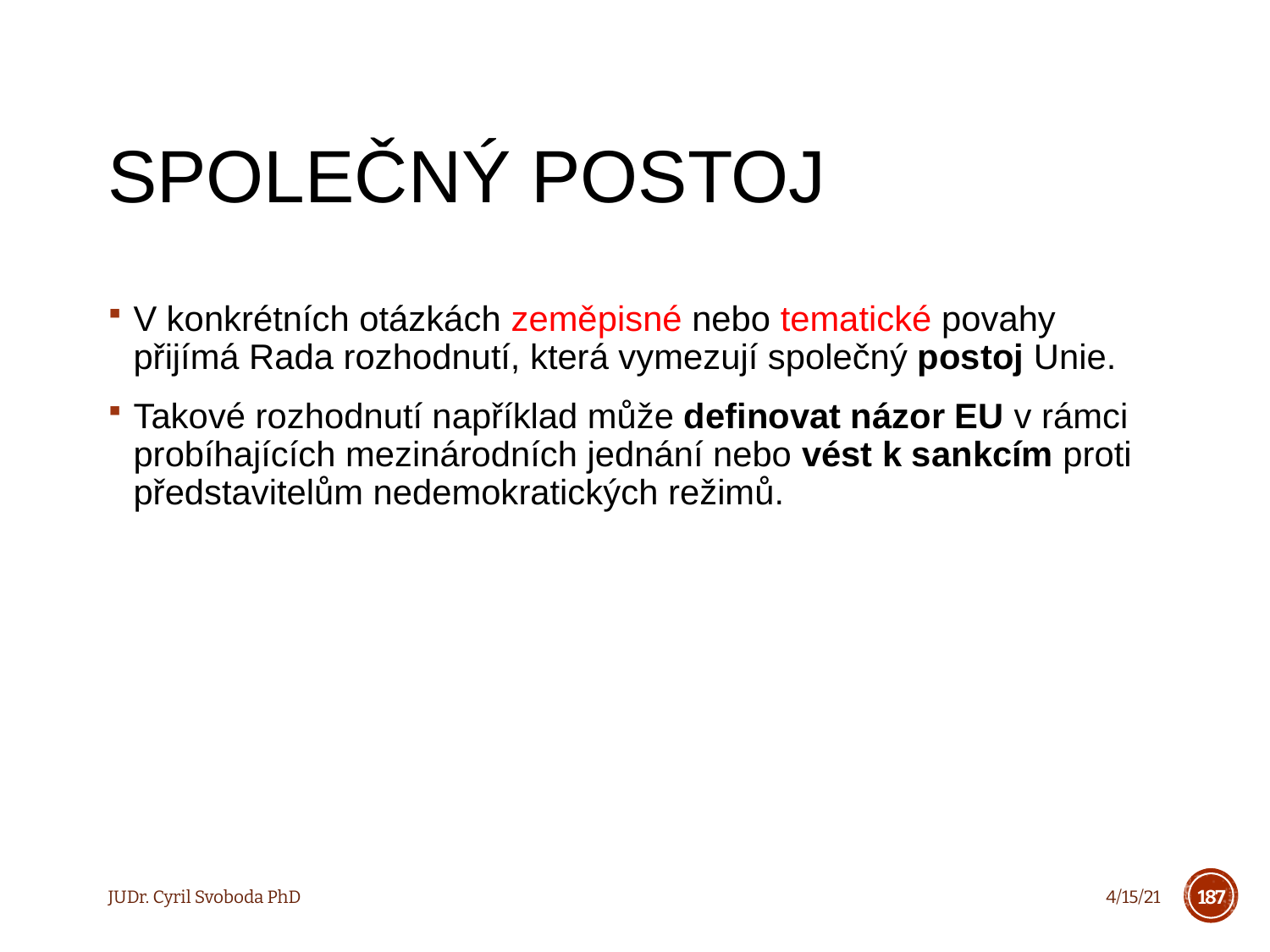

# Společný postoj
V konkrétních otázkách zeměpisné nebo tematické povahy přijímá Rada rozhodnutí, která vymezují společný postoj Unie.
Takové rozhodnutí například může definovat názor EU v rámci probíhajících mezinárodních jednání nebo vést k sankcím proti představitelům nedemokratických režimů.
JUDr. Cyril Svoboda PhD
4/15/21
187